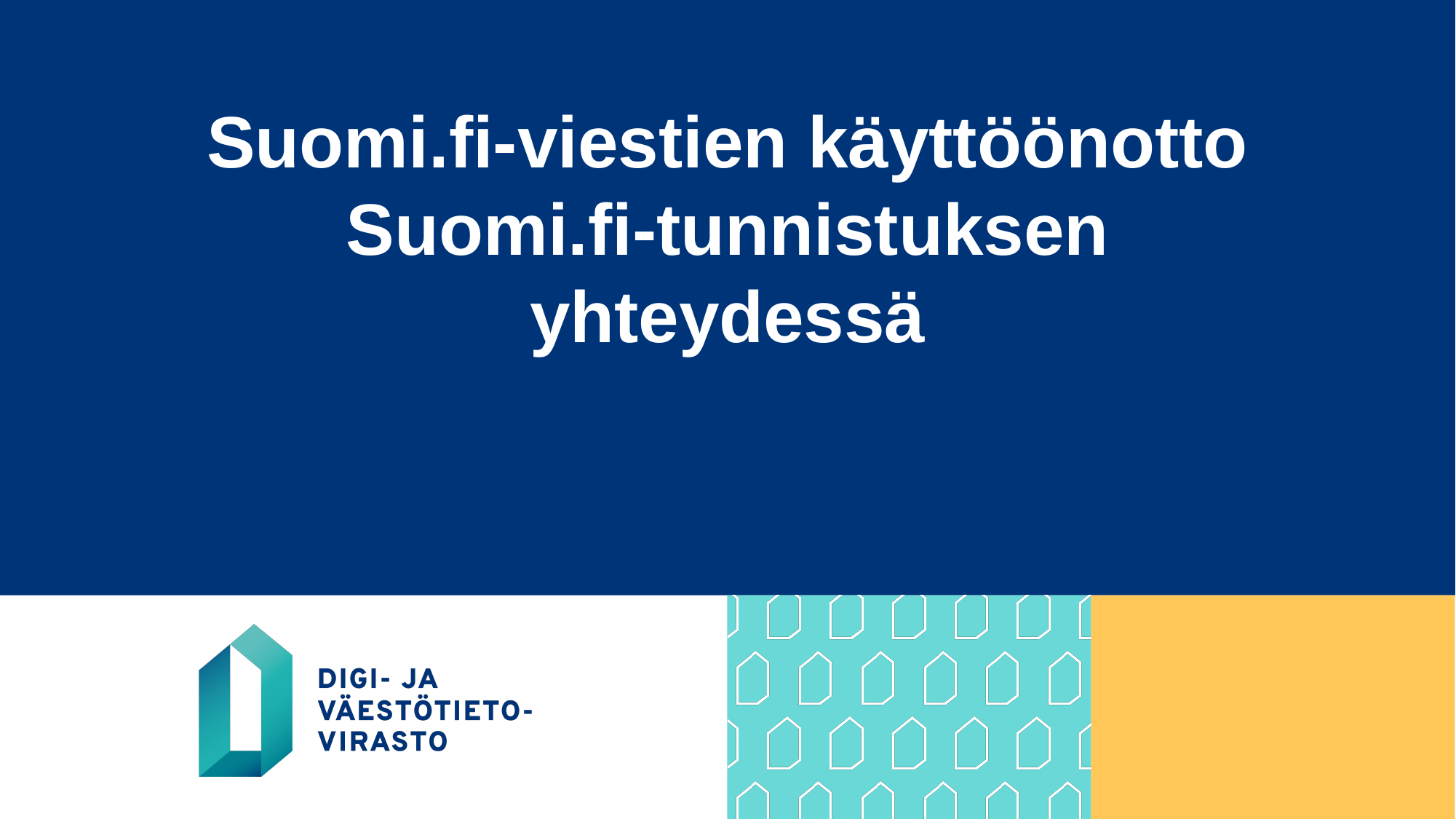

# Suomi.fi-viestien käyttöönotto Suomi.fi-tunnistuksen yhteydessä

3.4.2025
[Esittäjä, Esityksen nimi]
1